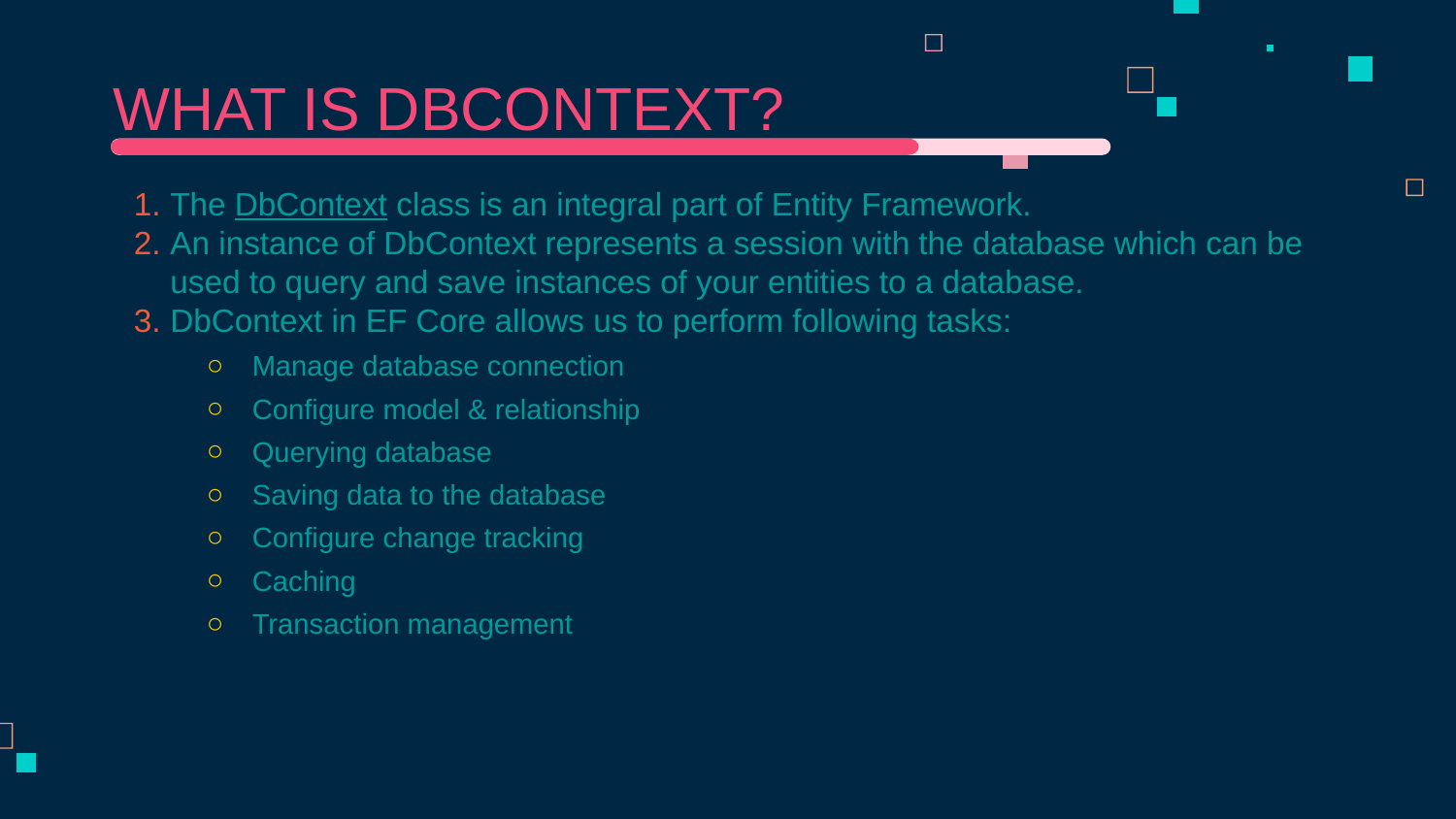

# WHAT IS DBCONTEXT?

The DbContext class is an integral part of Entity Framework.
An instance of DbContext represents a session with the database which can be used to query and save instances of your entities to a database.
DbContext in EF Core allows us to perform following tasks:
Manage database connection
Configure model & relationship
Querying database
Saving data to the database
Configure change tracking
Caching
Transaction management